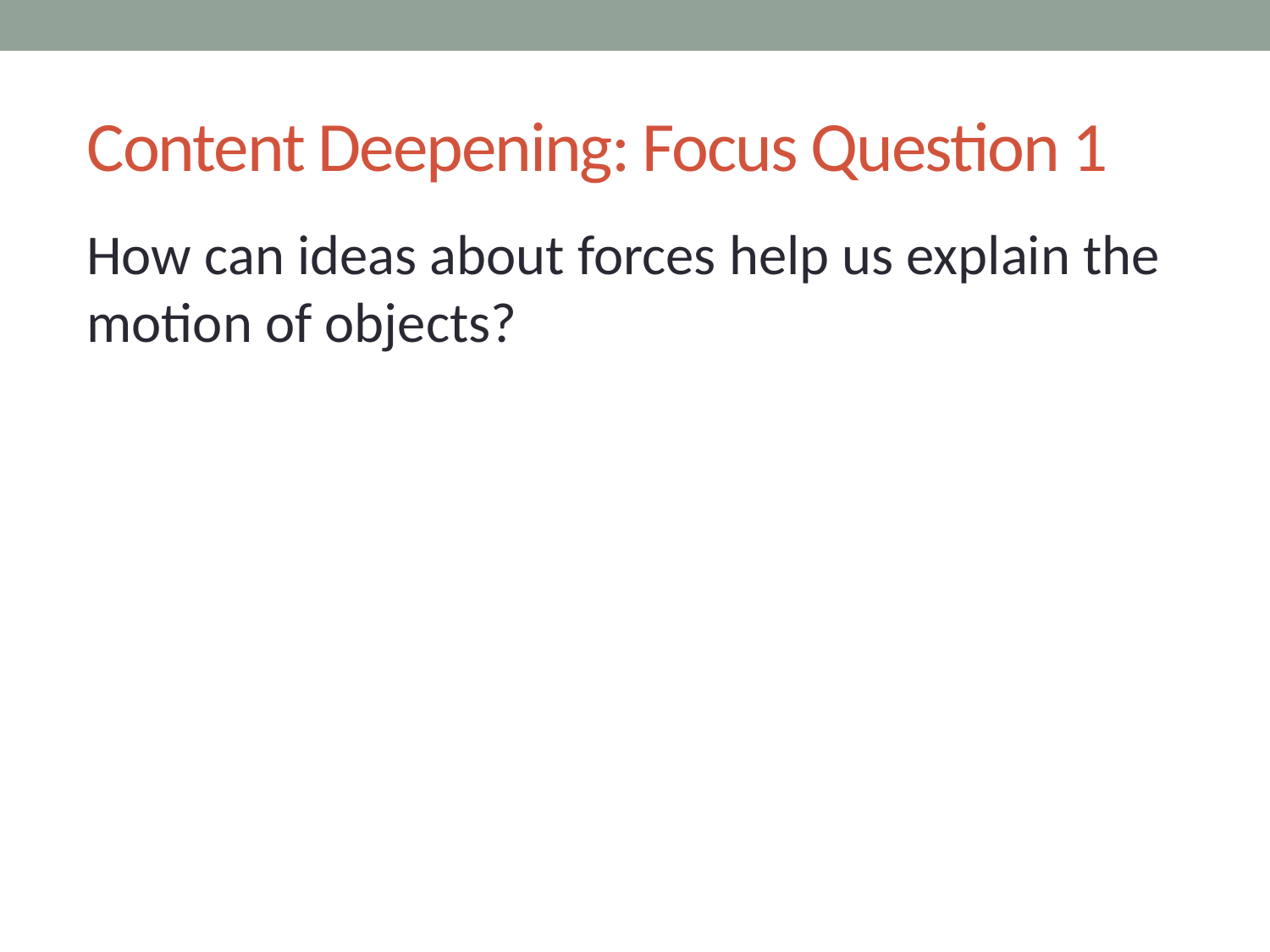

# Content Deepening: Focus Question 1
How can ideas about forces help us explain the motion of objects?